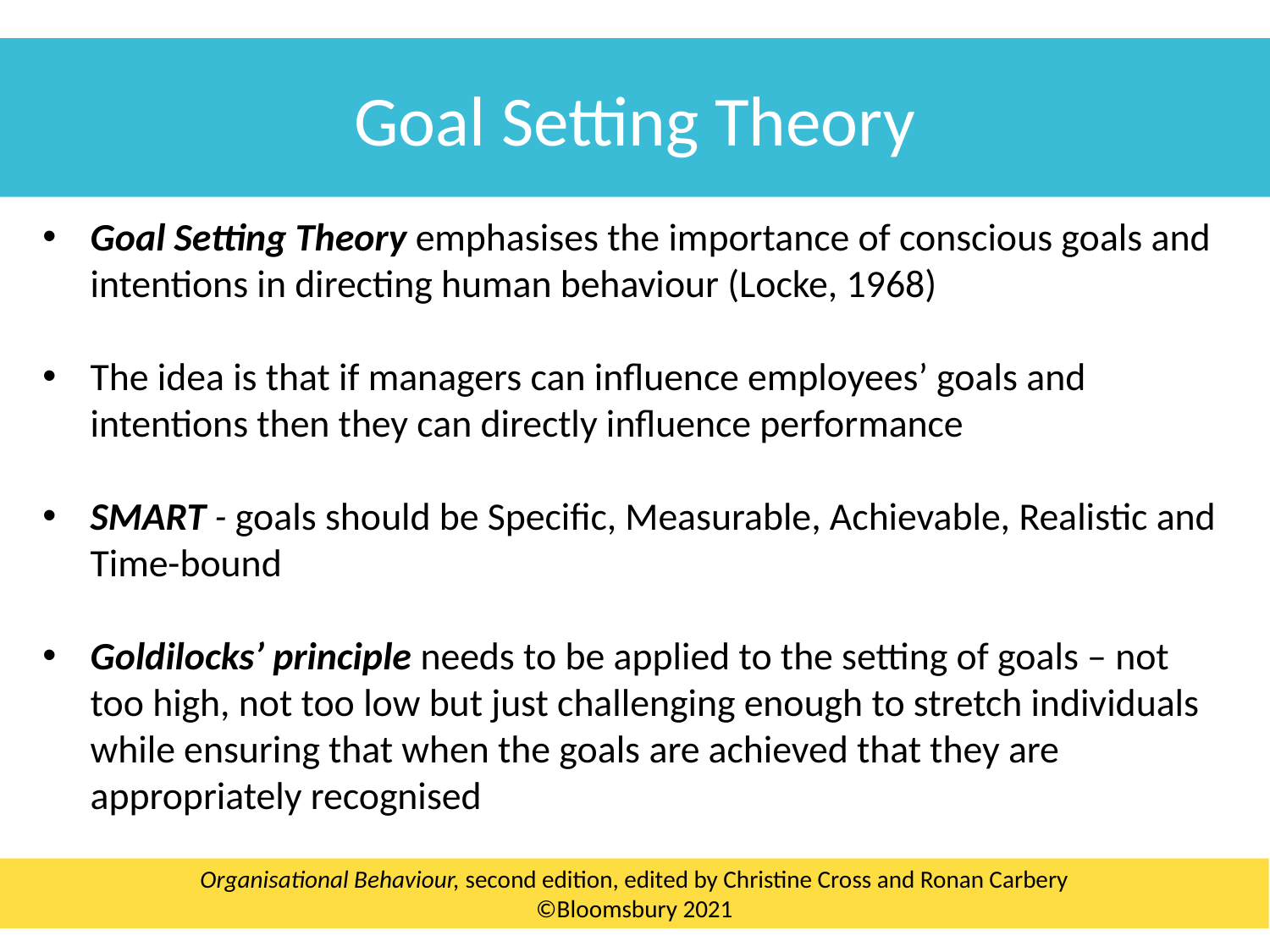

Goal Setting Theory
Goal Setting Theory emphasises the importance of conscious goals and intentions in directing human behaviour (Locke, 1968)

The idea is that if managers can influence employees’ goals and intentions then they can directly influence performance

SMART - goals should be Specific, Measurable, Achievable, Realistic and Time-bound

Goldilocks’ principle needs to be applied to the setting of goals – not too high, not too low but just challenging enough to stretch individuals while ensuring that when the goals are achieved that they are appropriately recognised